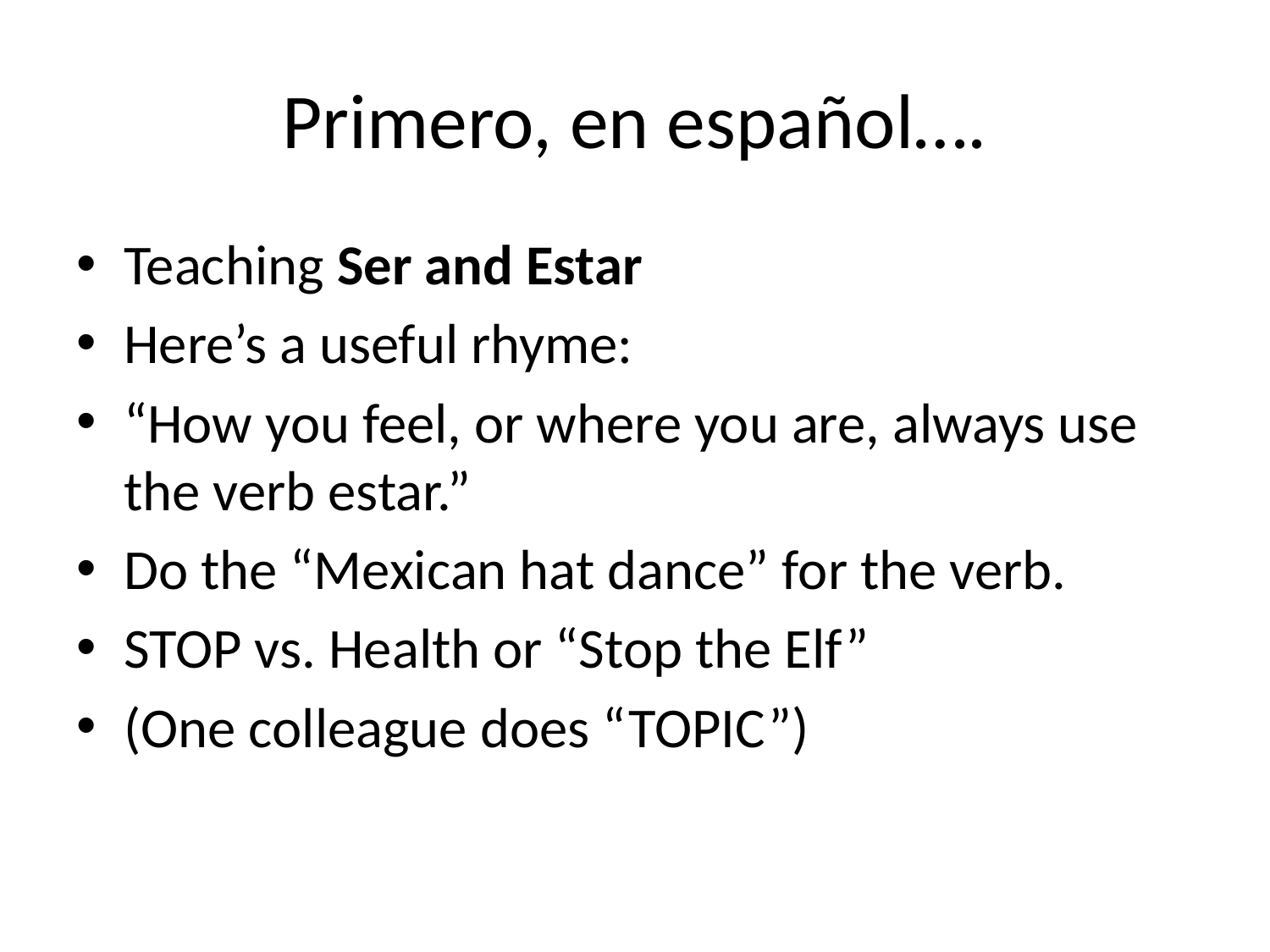

# Primero, en español….
Teaching Ser and Estar
Here’s a useful rhyme:
“How you feel, or where you are, always use the verb estar.”
Do the “Mexican hat dance” for the verb.
STOP vs. Health or “Stop the Elf”
(One colleague does “TOPIC”)